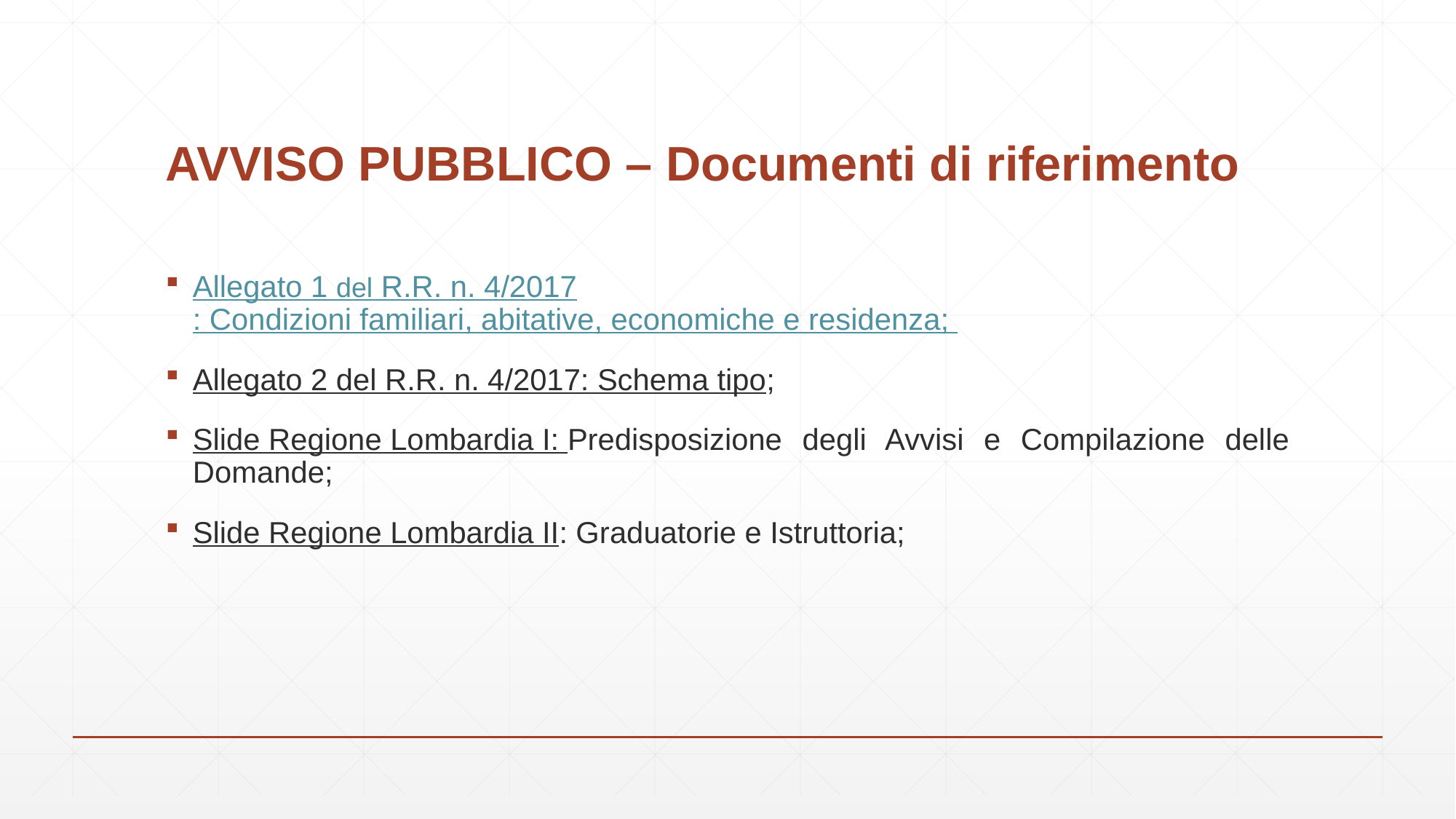

# AVVISO PUBBLICO – Documenti di riferimento

Allegato 1 del R.R. n. 4/2017: Condizioni familiari, abitative, economiche e residenza;
Allegato 2 del R.R. n. 4/2017: Schema tipo;
Slide Regione Lombardia I: Predisposizione degli Avvisi e Compilazione delle Domande;
Slide Regione Lombardia II: Graduatorie e Istruttoria;